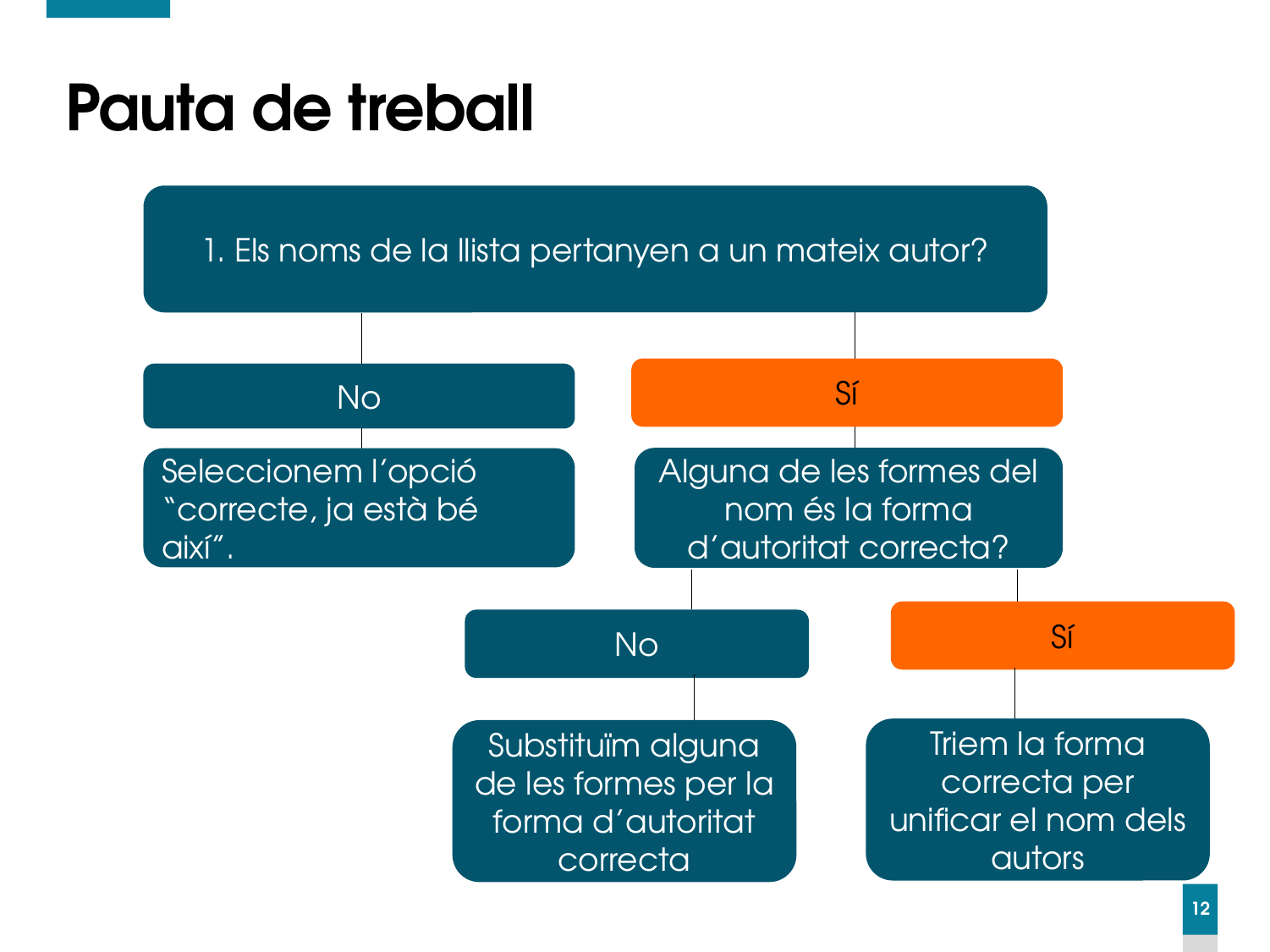

# Pauta de treball
1. Els noms de la llista pertanyen a un mateix autor?

Sí
No
Alguna de les formes del nom és la forma d’autoritat correcta?
Seleccionem l’opció “correcte, ja està bé així”.
Sí
No

Triem la forma correcta per unificar el nom dels autors
Substituïm alguna de les formes per la forma d’autoritat correcta